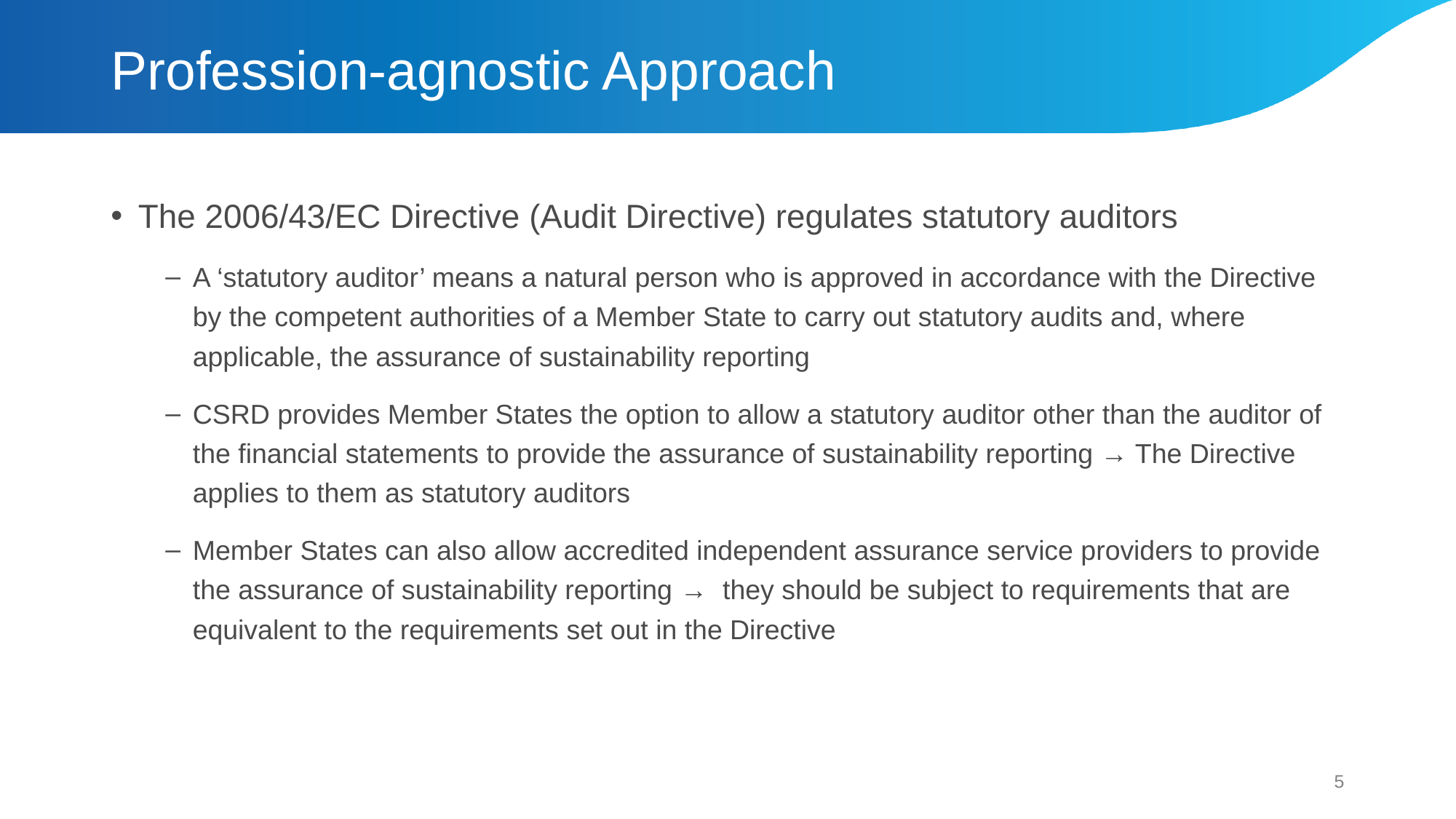

# Profession-agnostic Approach
The 2006/43/EC Directive (Audit Directive) regulates statutory auditors
A ‘statutory auditor’ means a natural person who is approved in accordance with the Directive by the competent authorities of a Member State to carry out statutory audits and, where applicable, the assurance of sustainability reporting
CSRD provides Member States the option to allow a statutory auditor other than the auditor of the financial statements to provide the assurance of sustainability reporting → The Directive applies to them as statutory auditors
Member States can also allow accredited independent assurance service providers to provide the assurance of sustainability reporting →  they should be subject to requirements that are equivalent to the requirements set out in the Directive

5